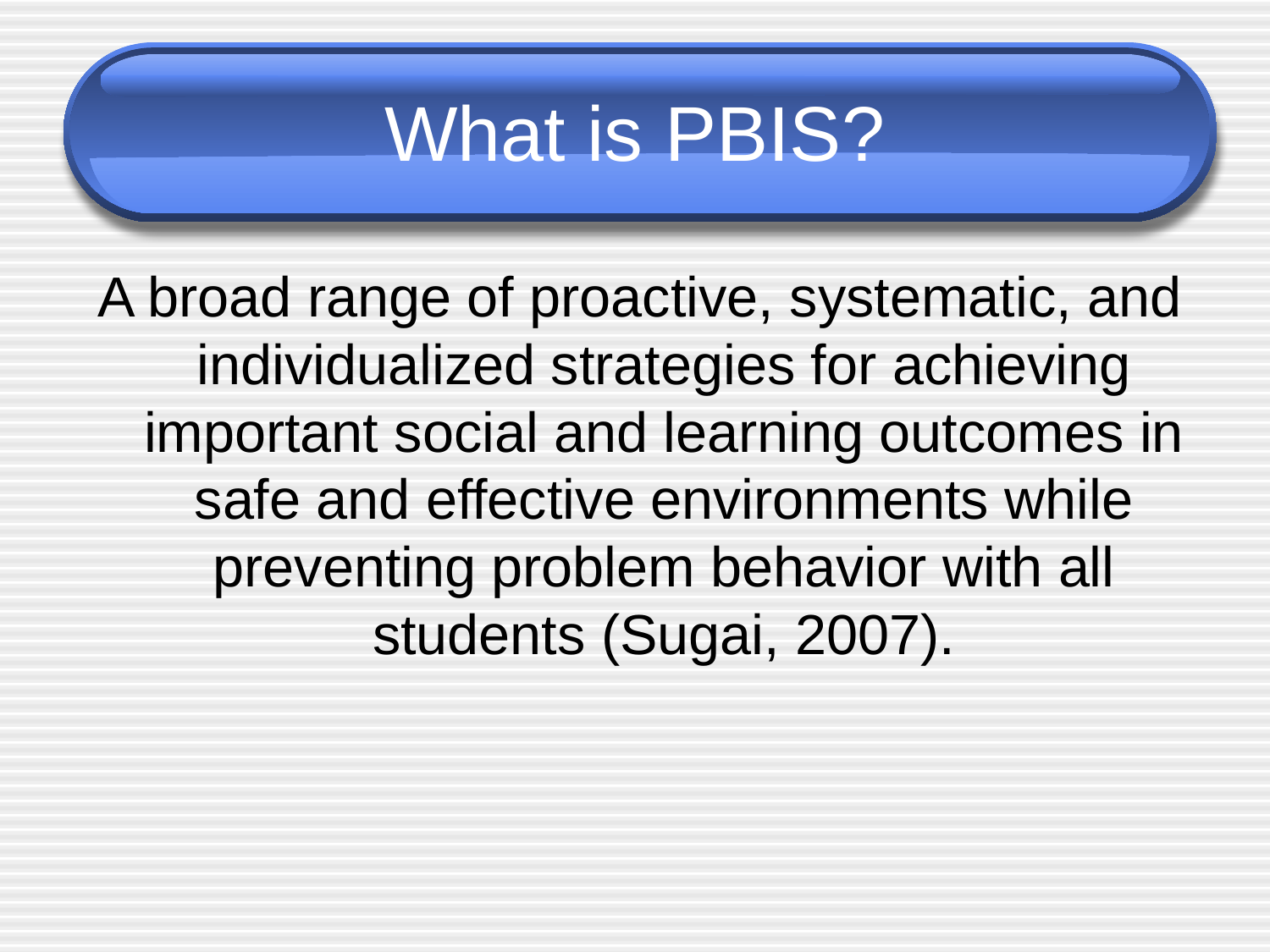

# What is PBIS?
A broad range of proactive, systematic, and individualized strategies for achieving important social and learning outcomes in safe and effective environments while preventing problem behavior with all students (Sugai, 2007).